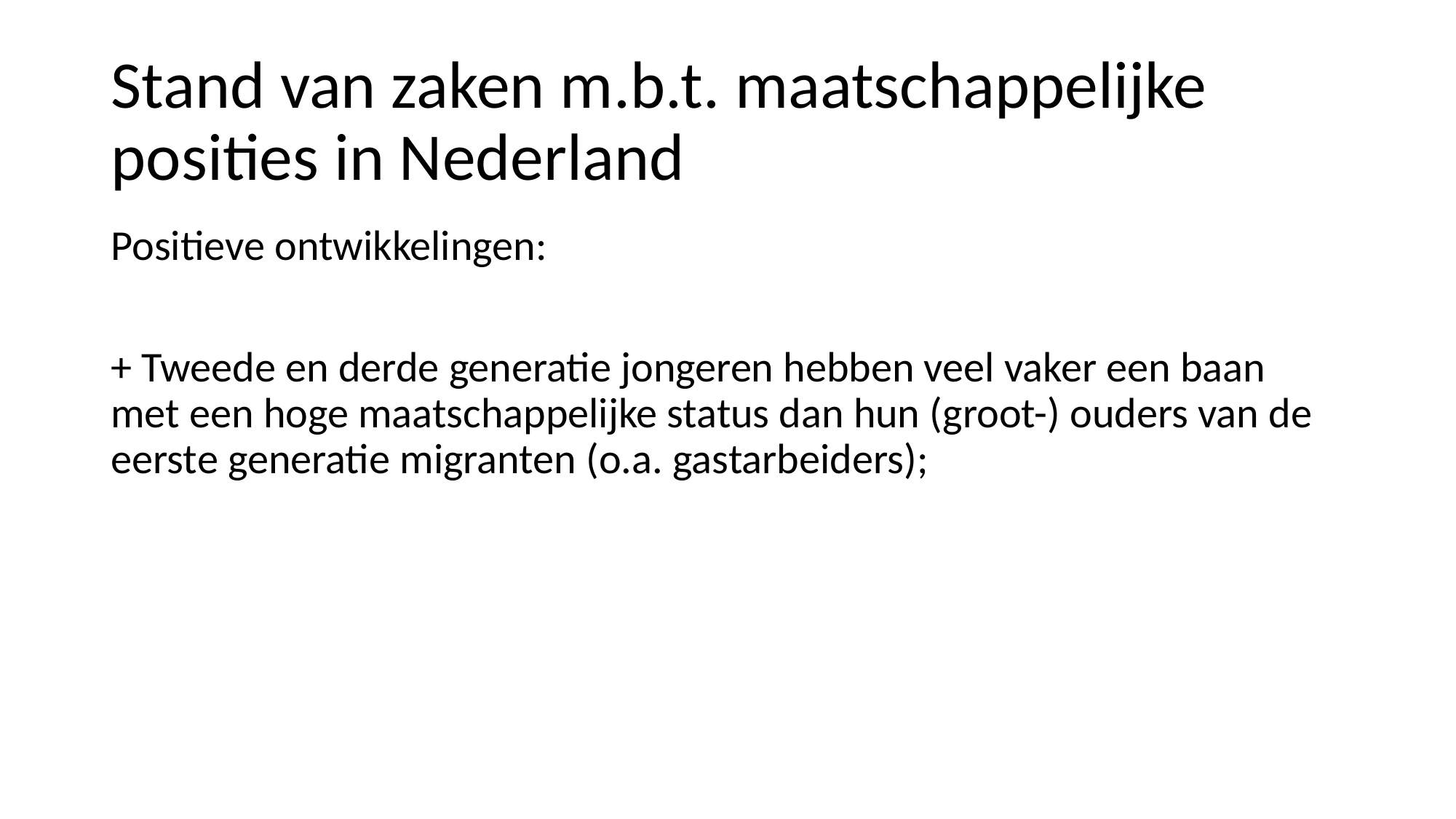

# Stand van zaken m.b.t. maatschappelijke posities in Nederland
Positieve ontwikkelingen:

+ Tweede en derde generatie jongeren hebben veel vaker een baan met een hoge maatschappelijke status dan hun (groot-) ouders van de eerste generatie migranten (o.a. gastarbeiders);